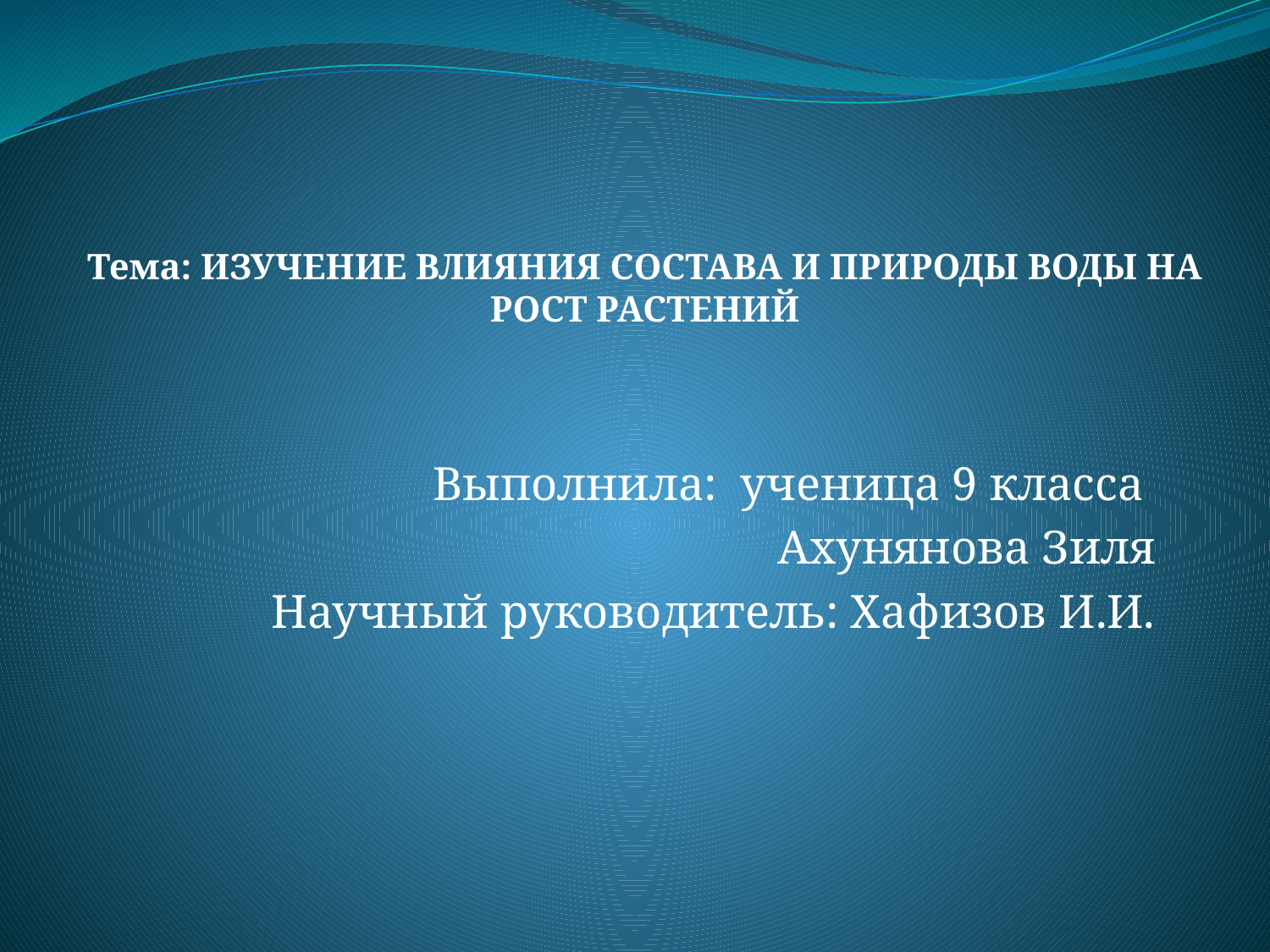

Тема: ИЗУЧЕНИЕ ВЛИЯНИЯ СОСТАВА И ПРИРОДЫ ВОДЫ НА РОСТ РАСТЕНИЙ
Выполнила:  ученица 9 класса
Ахунянова Зиля
Научный руководитель: Хафизов И.И.